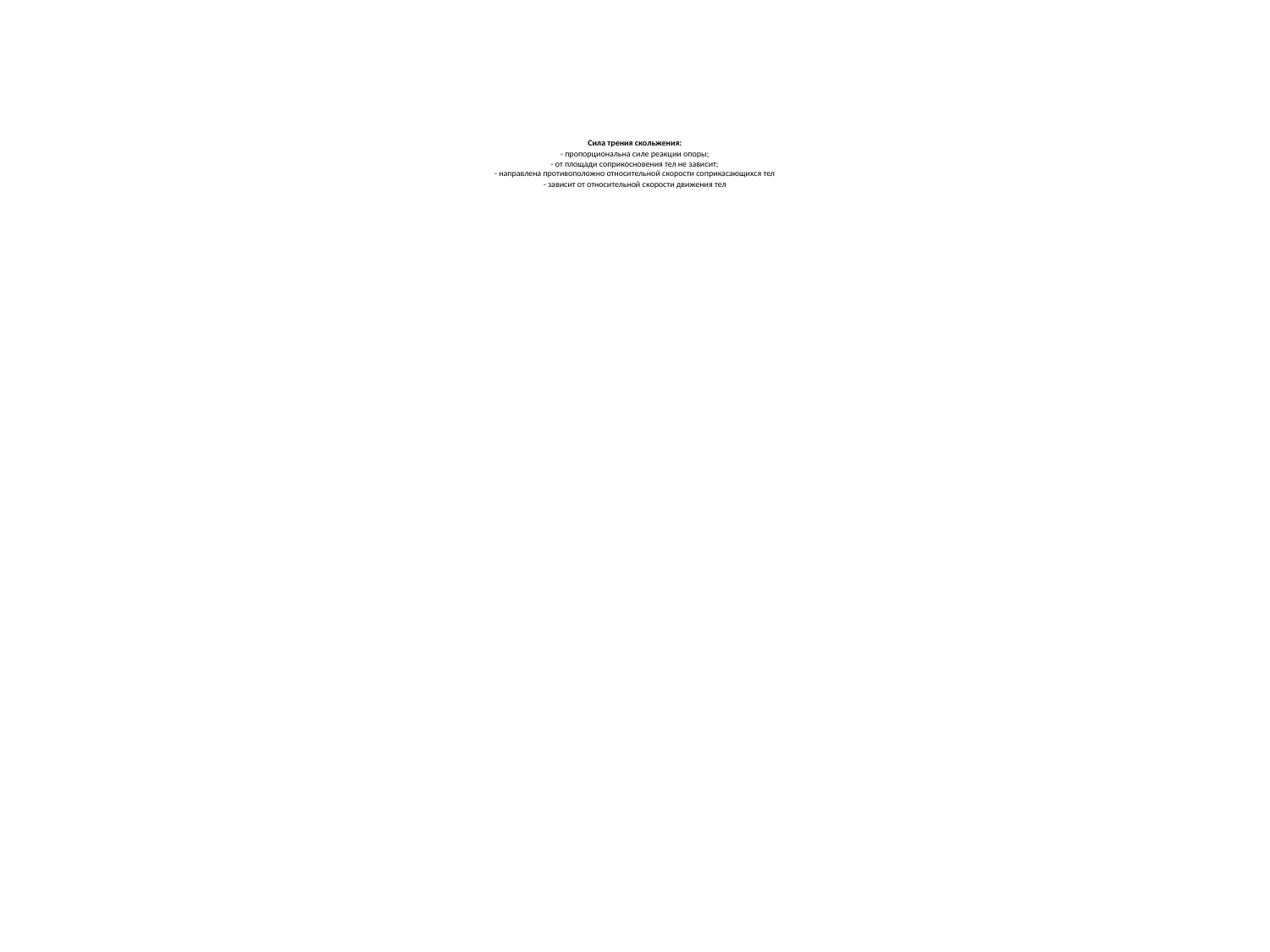

# Сила трения скольжения: - пропорциональна силе реакции опоры; - от площади соприкосновения тел не зависит; - направлена противоположно относительной скорости соприкасающихся тел - зависит от относительной скорости движения тел